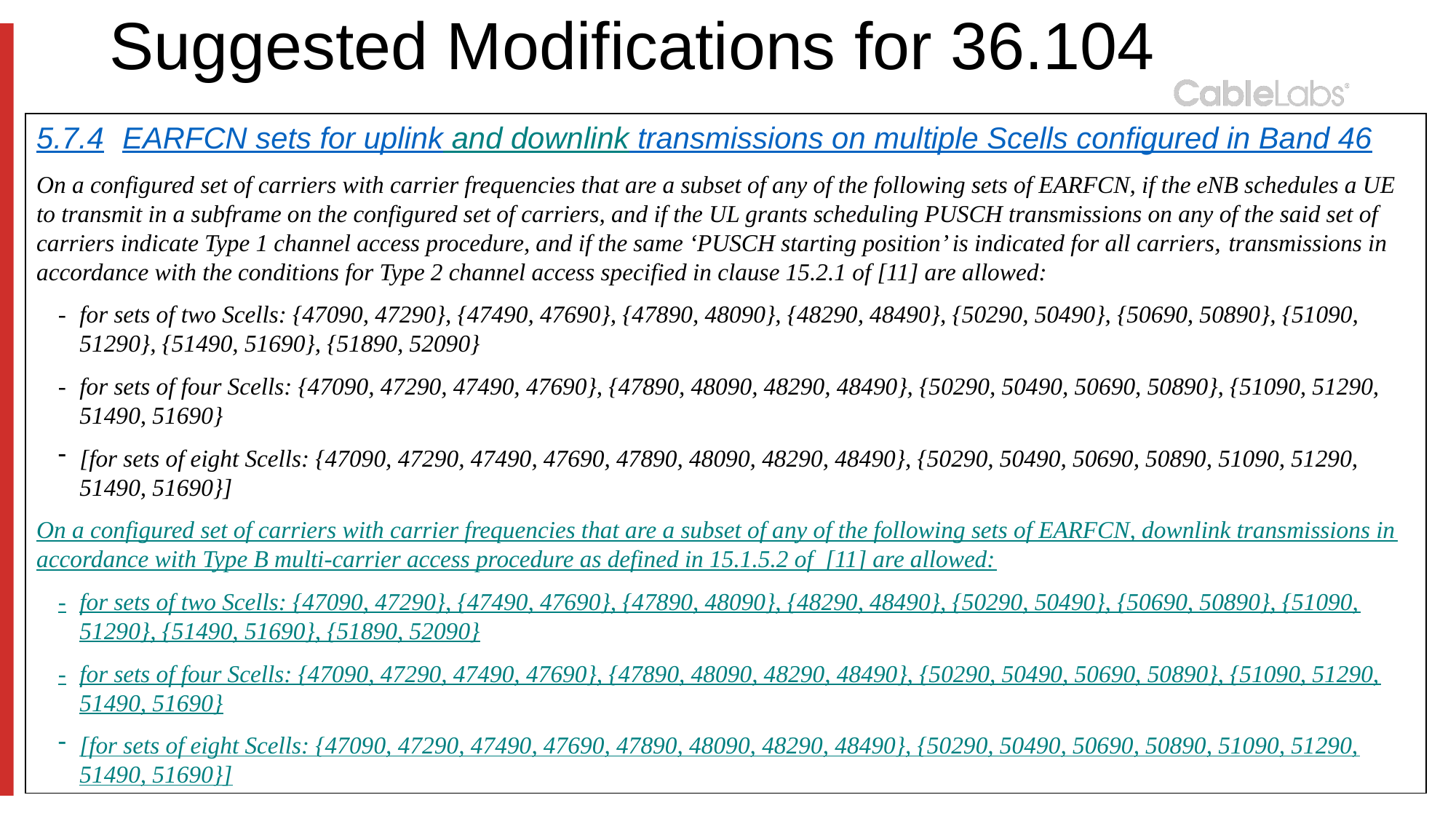

# Suggested Modifications for 36.104
5.7.4	EARFCN sets for uplink and downlink transmissions on multiple Scells configured in Band 46
On a configured set of carriers with carrier frequencies that are a subset of any of the following sets of EARFCN, if the eNB schedules a UE to transmit in a subframe on the configured set of carriers, and if the UL grants scheduling PUSCH transmissions on any of the said set of carriers indicate Type 1 channel access procedure, and if the same ‘PUSCH starting position’ is indicated for all carriers, transmissions in accordance with the conditions for Type 2 channel access specified in clause 15.2.1 of [11] are allowed:
-	for sets of two Scells: {47090, 47290}, {47490, 47690}, {47890, 48090}, {48290, 48490}, {50290, 50490}, {50690, 50890}, {51090, 51290}, {51490, 51690}, {51890, 52090}
-	for sets of four Scells: {47090, 47290, 47490, 47690}, {47890, 48090, 48290, 48490}, {50290, 50490, 50690, 50890}, {51090, 51290, 51490, 51690}
[for sets of eight Scells: {47090, 47290, 47490, 47690, 47890, 48090, 48290, 48490}, {50290, 50490, 50690, 50890, 51090, 51290, 51490, 51690}]
On a configured set of carriers with carrier frequencies that are a subset of any of the following sets of EARFCN, downlink transmissions in accordance with Type B multi-carrier access procedure as defined in 15.1.5.2 of  [11] are allowed:
-	for sets of two Scells: {47090, 47290}, {47490, 47690}, {47890, 48090}, {48290, 48490}, {50290, 50490}, {50690, 50890}, {51090, 51290}, {51490, 51690}, {51890, 52090}
-	for sets of four Scells: {47090, 47290, 47490, 47690}, {47890, 48090, 48290, 48490}, {50290, 50490, 50690, 50890}, {51090, 51290, 51490, 51690}
[for sets of eight Scells: {47090, 47290, 47490, 47690, 47890, 48090, 48290, 48490}, {50290, 50490, 50690, 50890, 51090, 51290, 51490, 51690}]